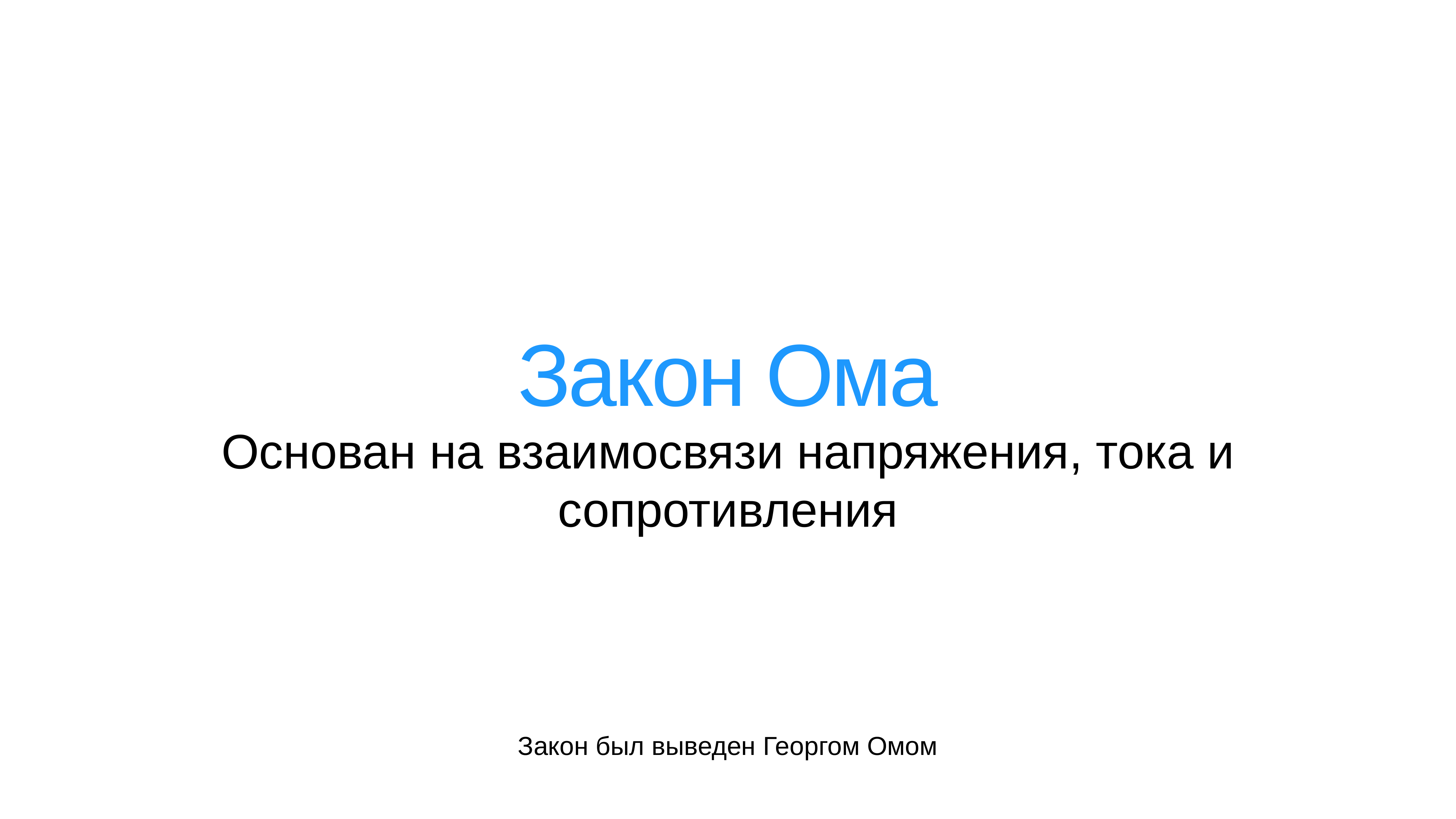

# Закон Ома
Основан на взаимосвязи напряжения, тока и сопротивления
Закон был выведен Георгом Омом